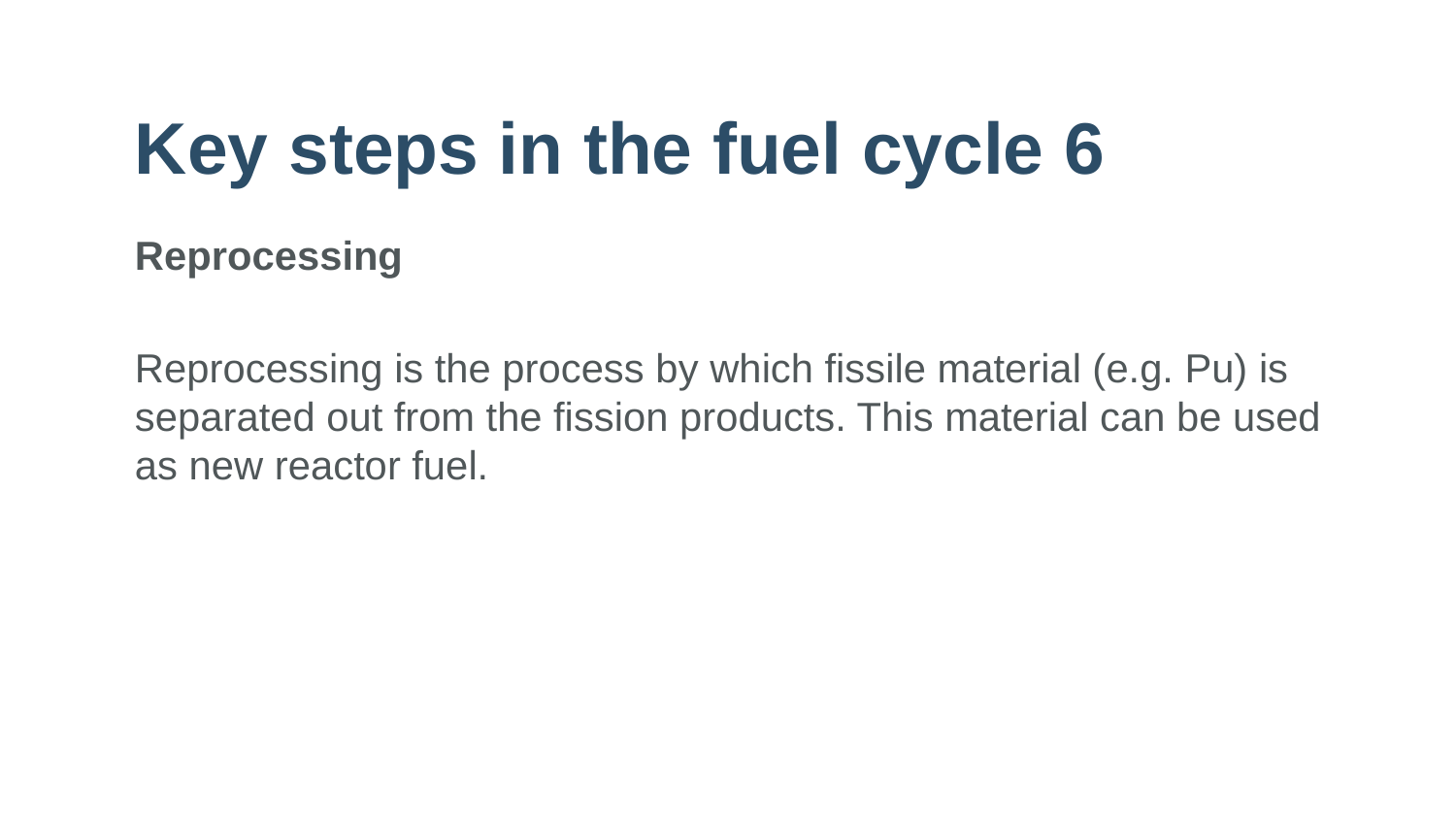

# Key steps in the fuel cycle 6
Reprocessing

Reprocessing is the process by which fissile material (e.g. Pu) is separated out from the fission products. This material can be used as new reactor fuel.